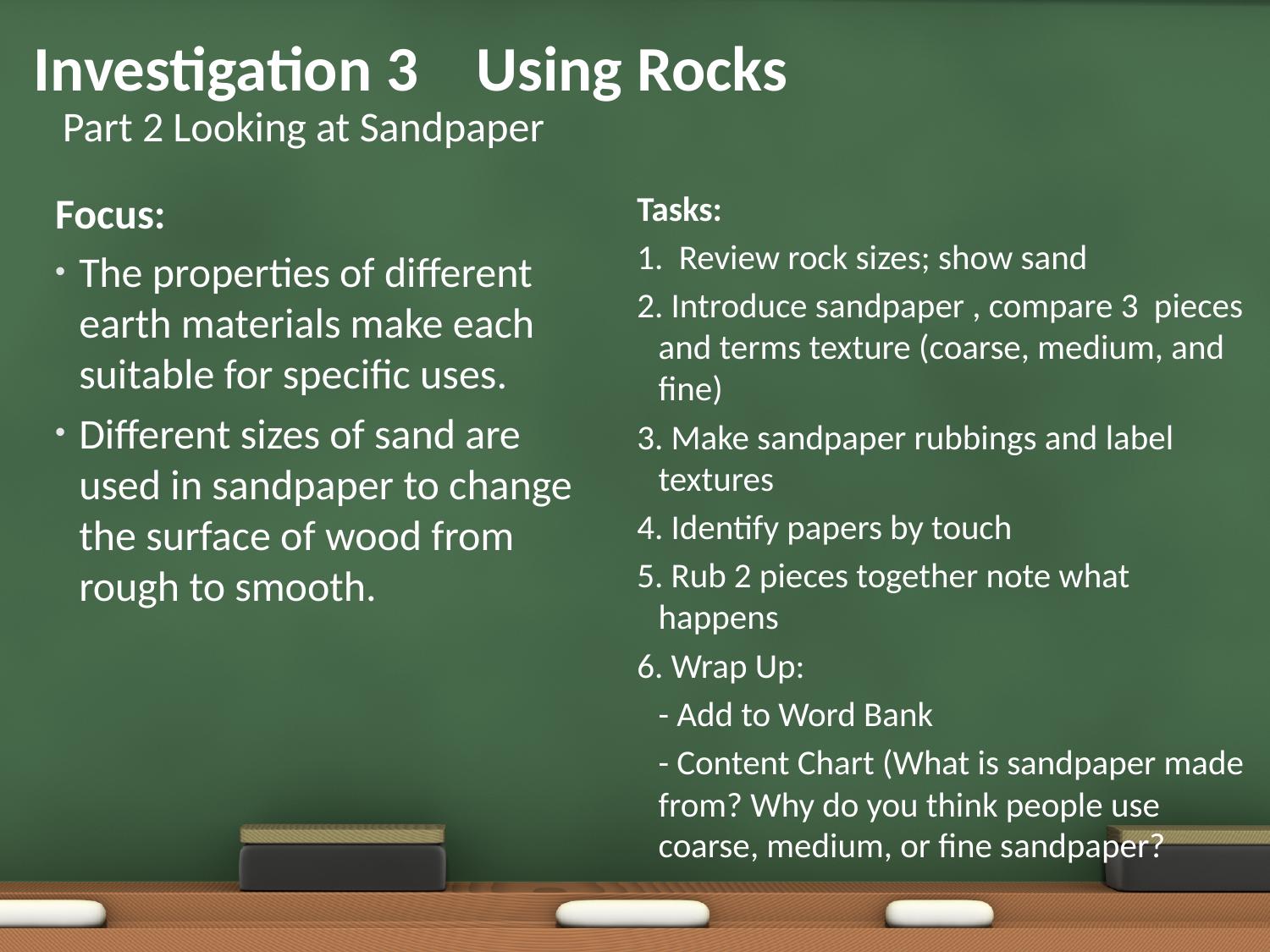

# Investigation 3    Using Rocks
Part 2 Looking at Sandpaper
Tasks:
1.  Review rock sizes; show sand
2. Introduce sandpaper , compare 3  pieces and terms texture (coarse, medium, and fine)
3. Make sandpaper rubbings and label textures
4. Identify papers by touch
5. Rub 2 pieces together note what happens
6. Wrap Up:
	- Add to Word Bank
	- Content Chart (What is sandpaper made from? Why do you think people use coarse, medium, or fine sandpaper?
Focus:
The properties of different earth materials make each suitable for specific uses.
Different sizes of sand are used in sandpaper to change the surface of wood from rough to smooth.